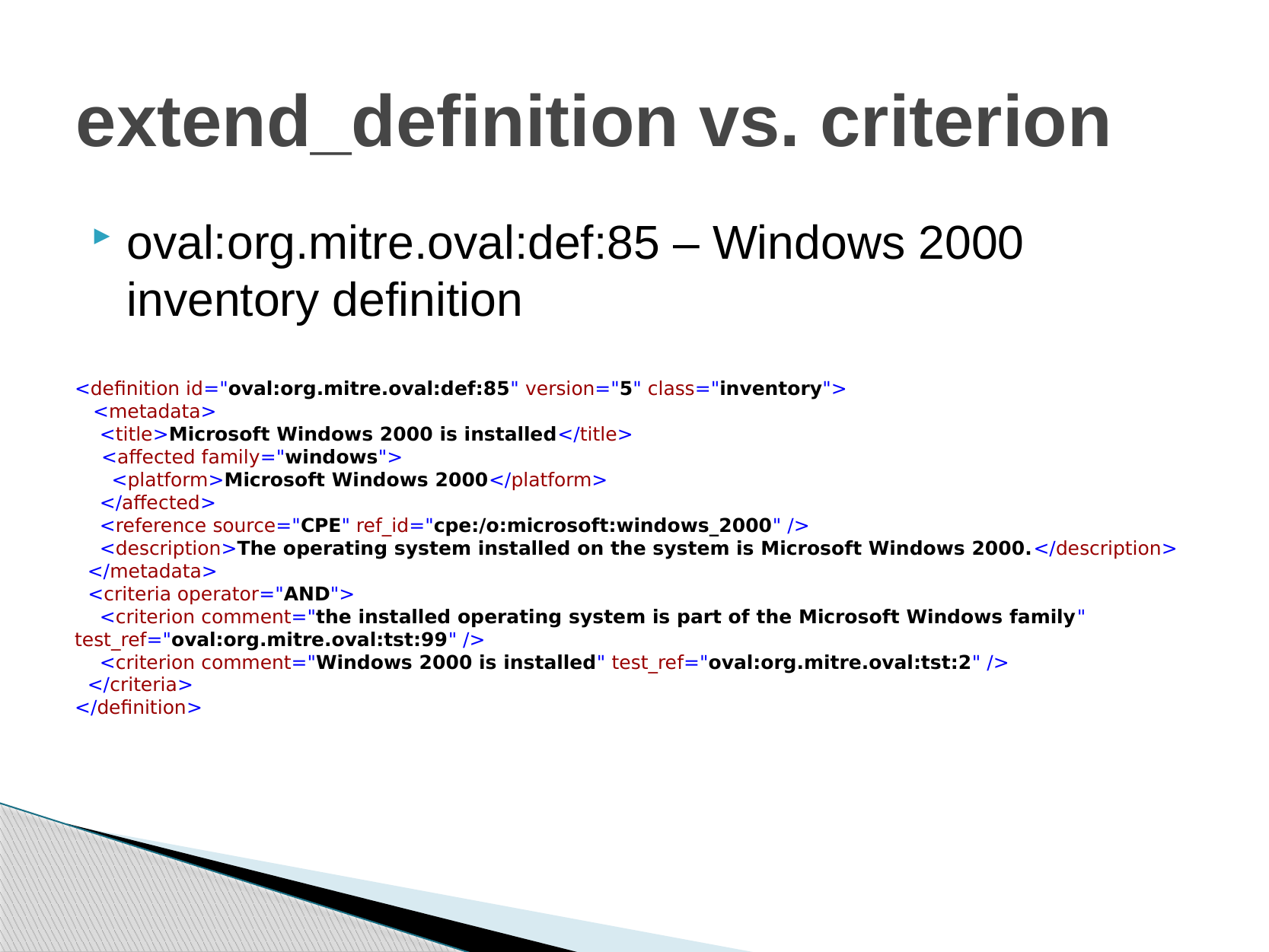

# extend_definition vs. criterion
oval:org.mitre.oval:def:85 – Windows 2000 inventory definition

<definition id="oval:org.mitre.oval:def:85" version="5" class="inventory">
   <metadata>
    <title>Microsoft Windows 2000 is installed</title>
    <affected family="windows">
      <platform>Microsoft Windows 2000</platform>
    </affected>
    <reference source="CPE" ref_id="cpe:/o:microsoft:windows_2000" />
    <description>The operating system installed on the system is Microsoft Windows 2000.</description>
  </metadata>
  <criteria operator="AND">
    <criterion comment="the installed operating system is part of the Microsoft Windows family" test_ref="oval:org.mitre.oval:tst:99" />
    <criterion comment="Windows 2000 is installed" test_ref="oval:org.mitre.oval:tst:2" />
  </criteria>
</definition>